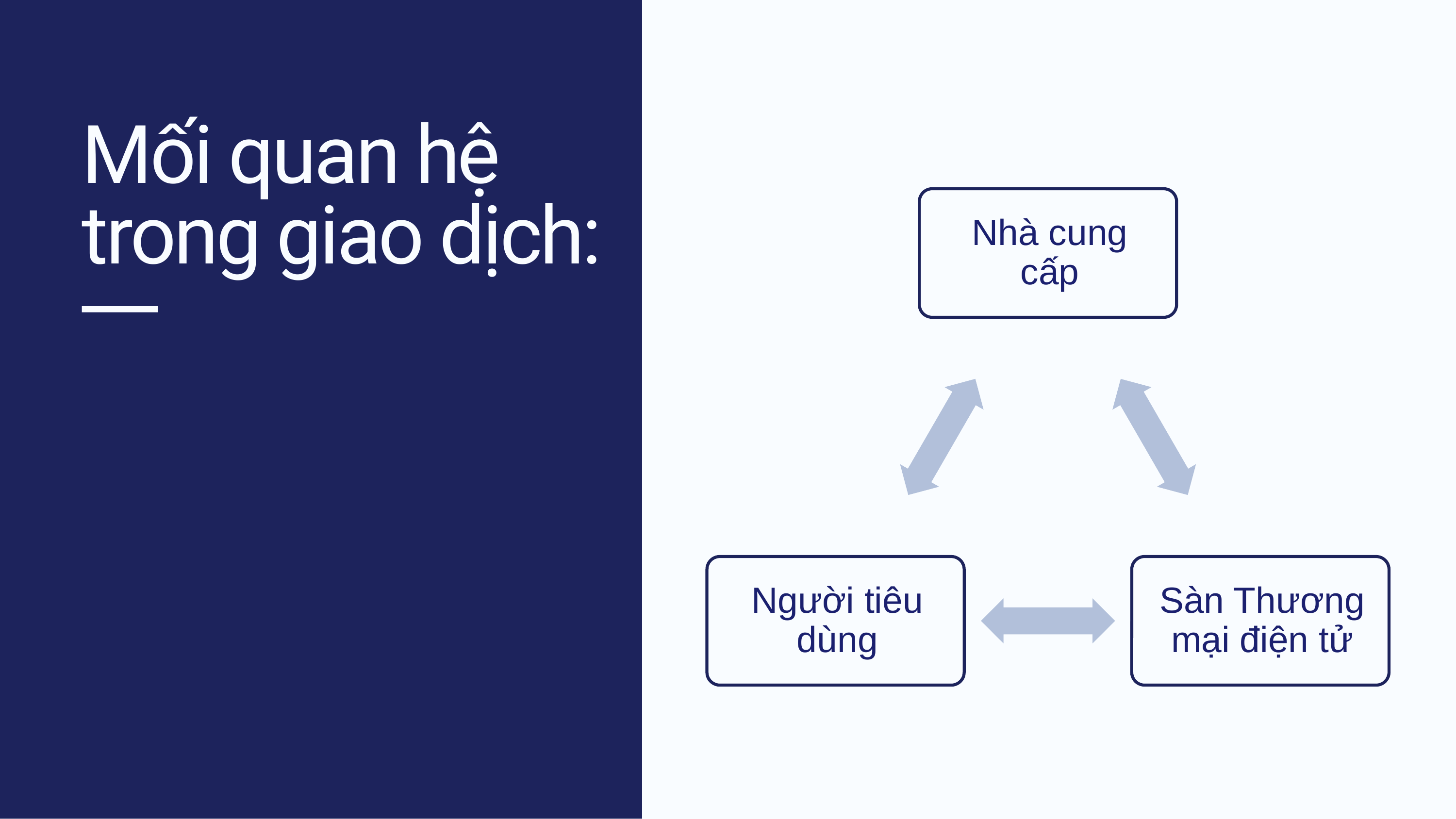

Mối quan hệ trong giao dịch:

Nhà cung cấp

Sàn Thương mại điện tử

Người tiêu dùng